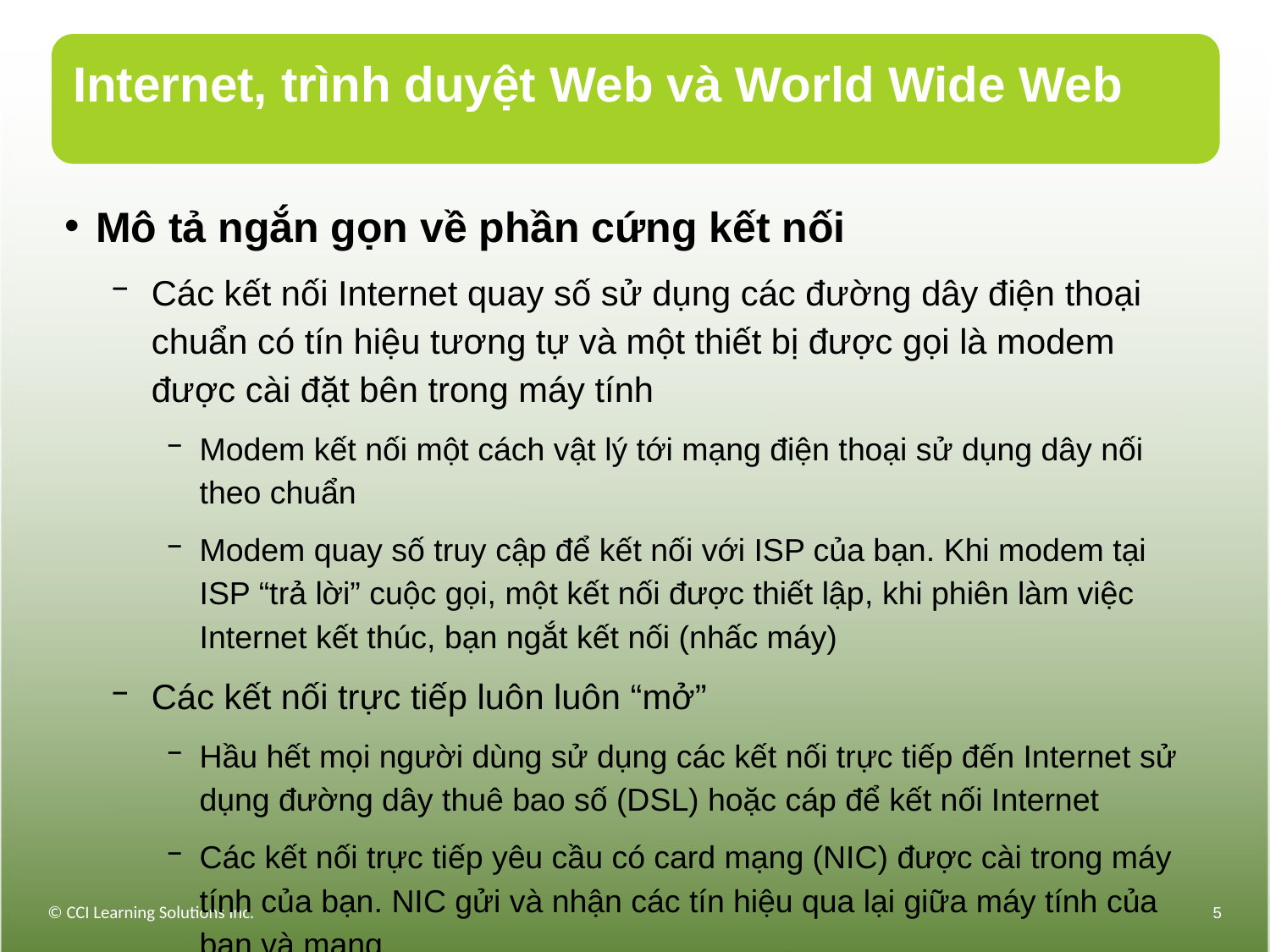

# Internet, trình duyệt Web và World Wide Web
Mô tả ngắn gọn về phần cứng kết nối
Các kết nối Internet quay số sử dụng các đường dây điện thoại chuẩn có tín hiệu tương tự và một thiết bị được gọi là modem được cài đặt bên trong máy tính
Modem kết nối một cách vật lý tới mạng điện thoại sử dụng dây nối theo chuẩn
Modem quay số truy cập để kết nối với ISP của bạn. Khi modem tại ISP “trả lời” cuộc gọi, một kết nối được thiết lập, khi phiên làm việc Internet kết thúc, bạn ngắt kết nối (nhấc máy)
Các kết nối trực tiếp luôn luôn “mở”
Hầu hết mọi người dùng sử dụng các kết nối trực tiếp đến Internet sử dụng đường dây thuê bao số (DSL) hoặc cáp để kết nối Internet
Các kết nối trực tiếp yêu cầu có card mạng (NIC) được cài trong máy tính của bạn. NIC gửi và nhận các tín hiệu qua lại giữa máy tính của bạn và mạng
© CCI Learning Solutions Inc.
5